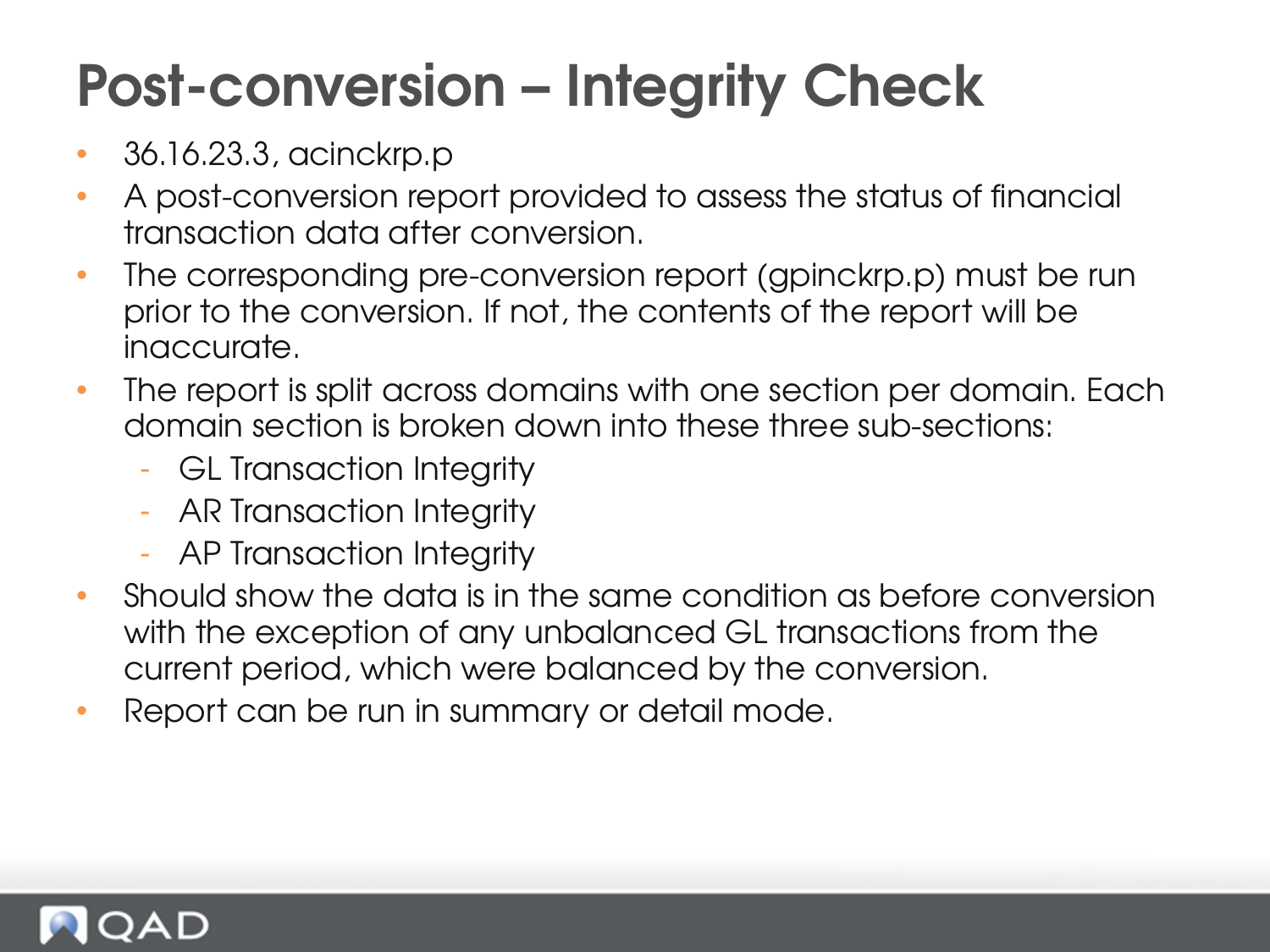

# Post-conversion – Integrity Check
36.16.23.3, acinckrp.p
A post-conversion report provided to assess the status of financial transaction data after conversion.
The corresponding pre-conversion report (gpinckrp.p) must be run prior to the conversion. If not, the contents of the report will be inaccurate.
The report is split across domains with one section per domain. Each domain section is broken down into these three sub-sections:
GL Transaction Integrity
AR Transaction Integrity
AP Transaction Integrity
Should show the data is in the same condition as before conversion with the exception of any unbalanced GL transactions from the current period, which were balanced by the conversion.
Report can be run in summary or detail mode.